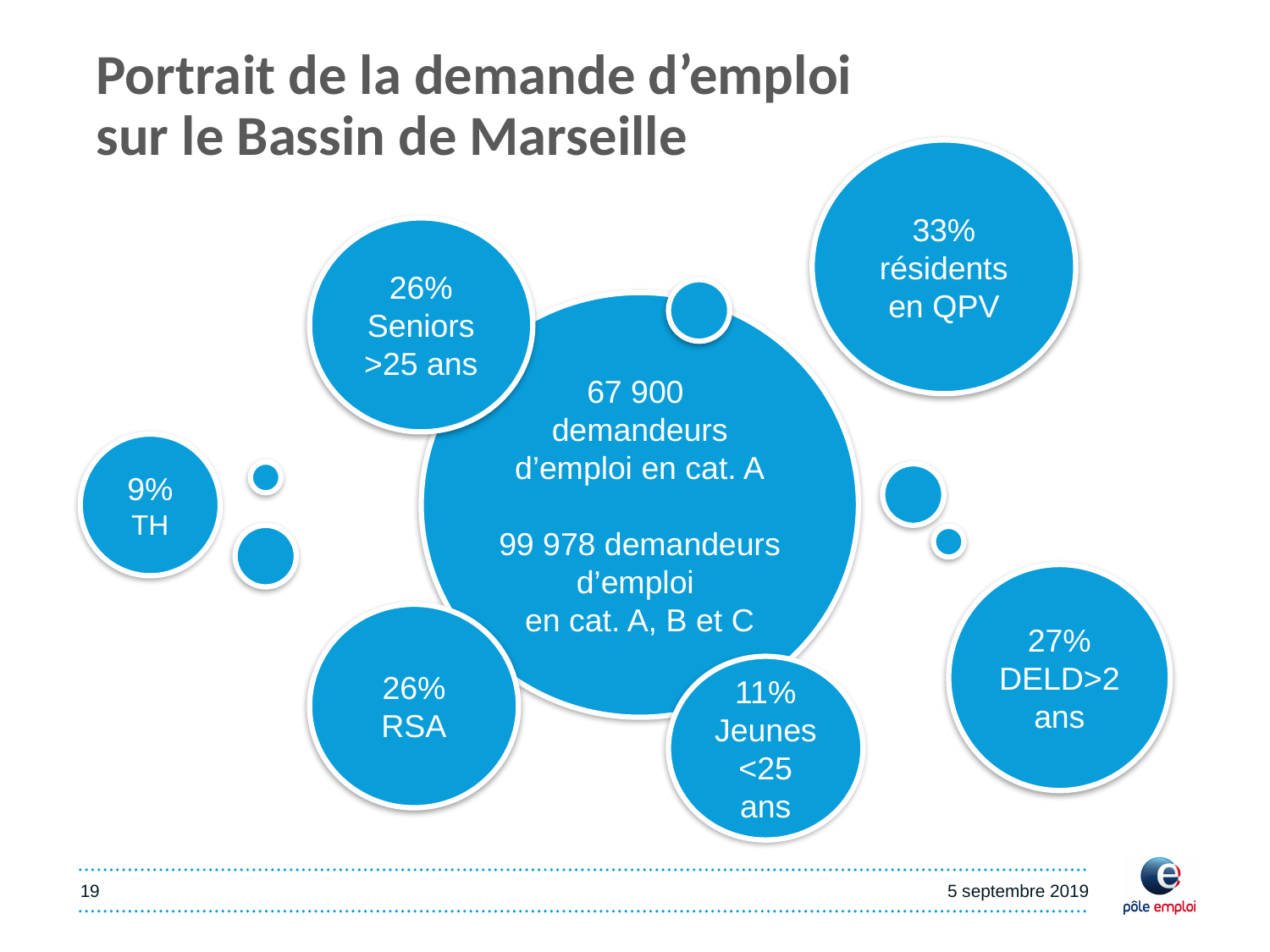

Portrait de la demande d’emploi                        sur le Bassin de Marseille
33% résidents en QPV
26%
Seniors >25 ans

67 900  demandeurs d’emploi en cat. A

99 978 demandeurs d’emploi
en cat. A, B et C
9%
TH

27%
DELD>2 ans
26%
RSA
11%
Jeunes <25 ans
19
5 septembre 2019